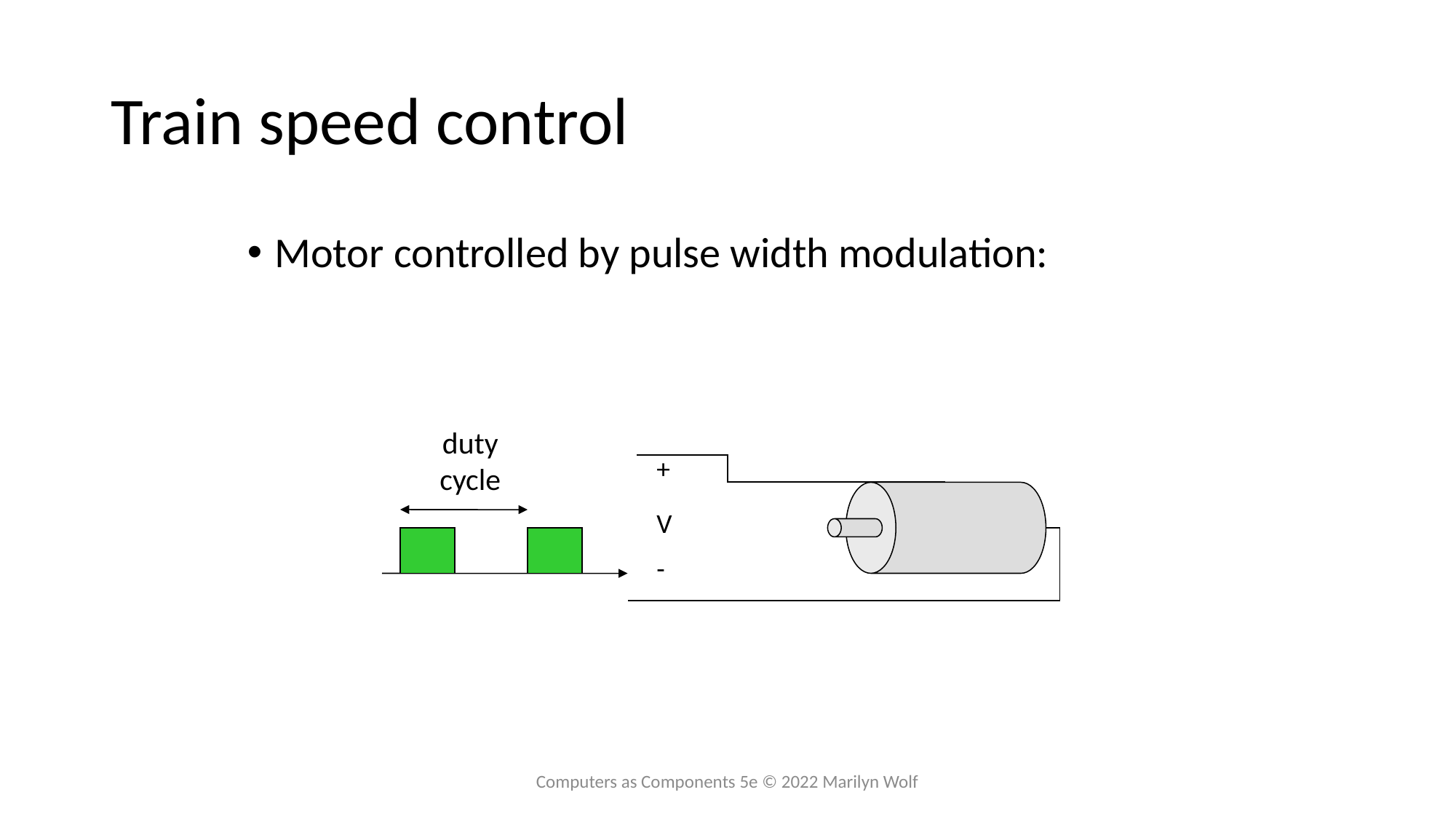

# Train speed control
Motor controlled by pulse width modulation:

duty
cycle
+
V

-

Computers as Components 5e © 2022 Marilyn Wolf